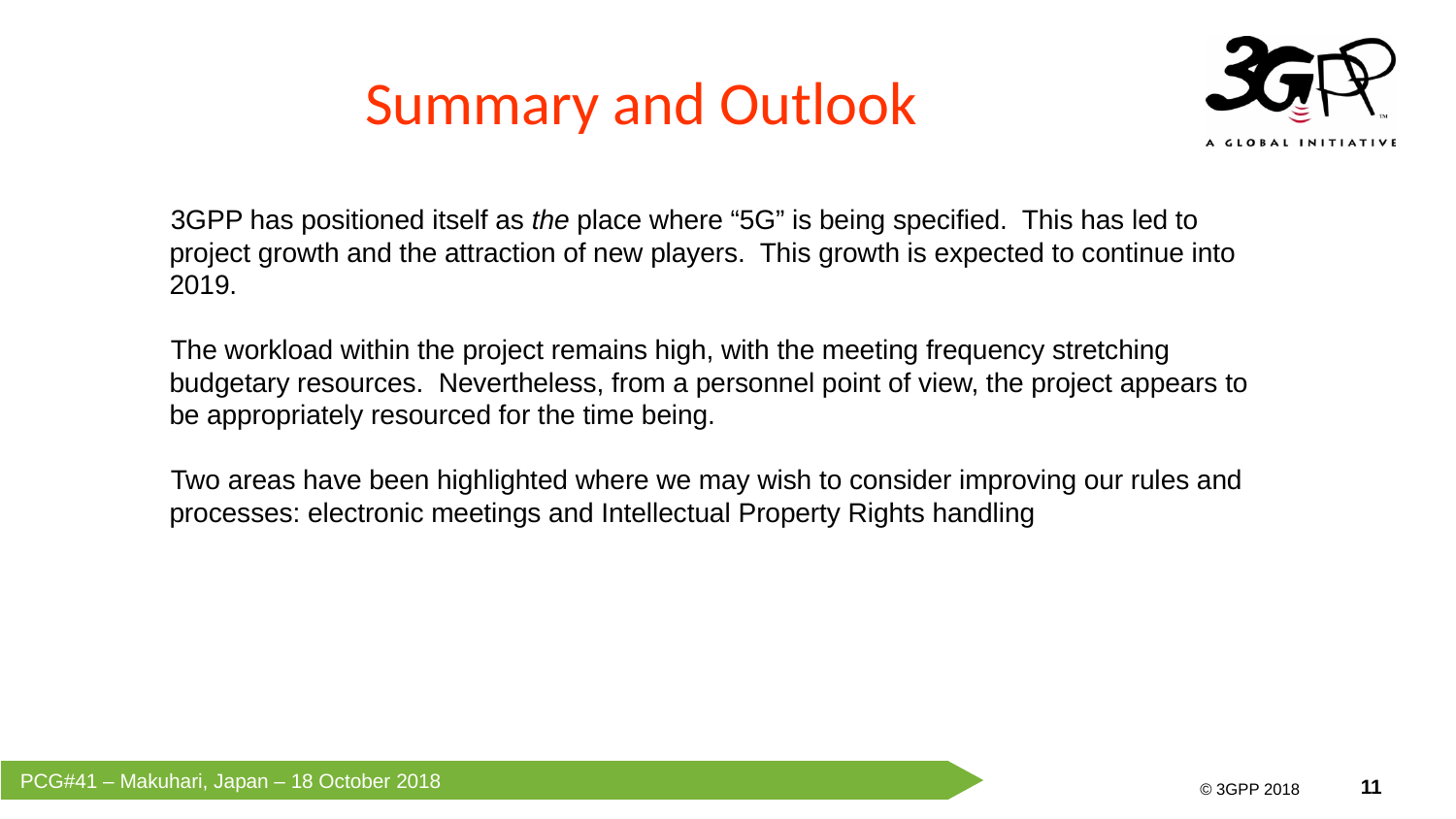

# Summary and Outlook

3GPP has positioned itself as the place where “5G” is being specified.  This has led to project growth and the attraction of new players.  This growth is expected to continue into 2019.

The workload within the project remains high, with the meeting frequency stretching budgetary resources.  Nevertheless, from a personnel point of view, the project appears to be appropriately resourced for the time being.

Two areas have been highlighted where we may wish to consider improving our rules and processes: electronic meetings and Intellectual Property Rights handling